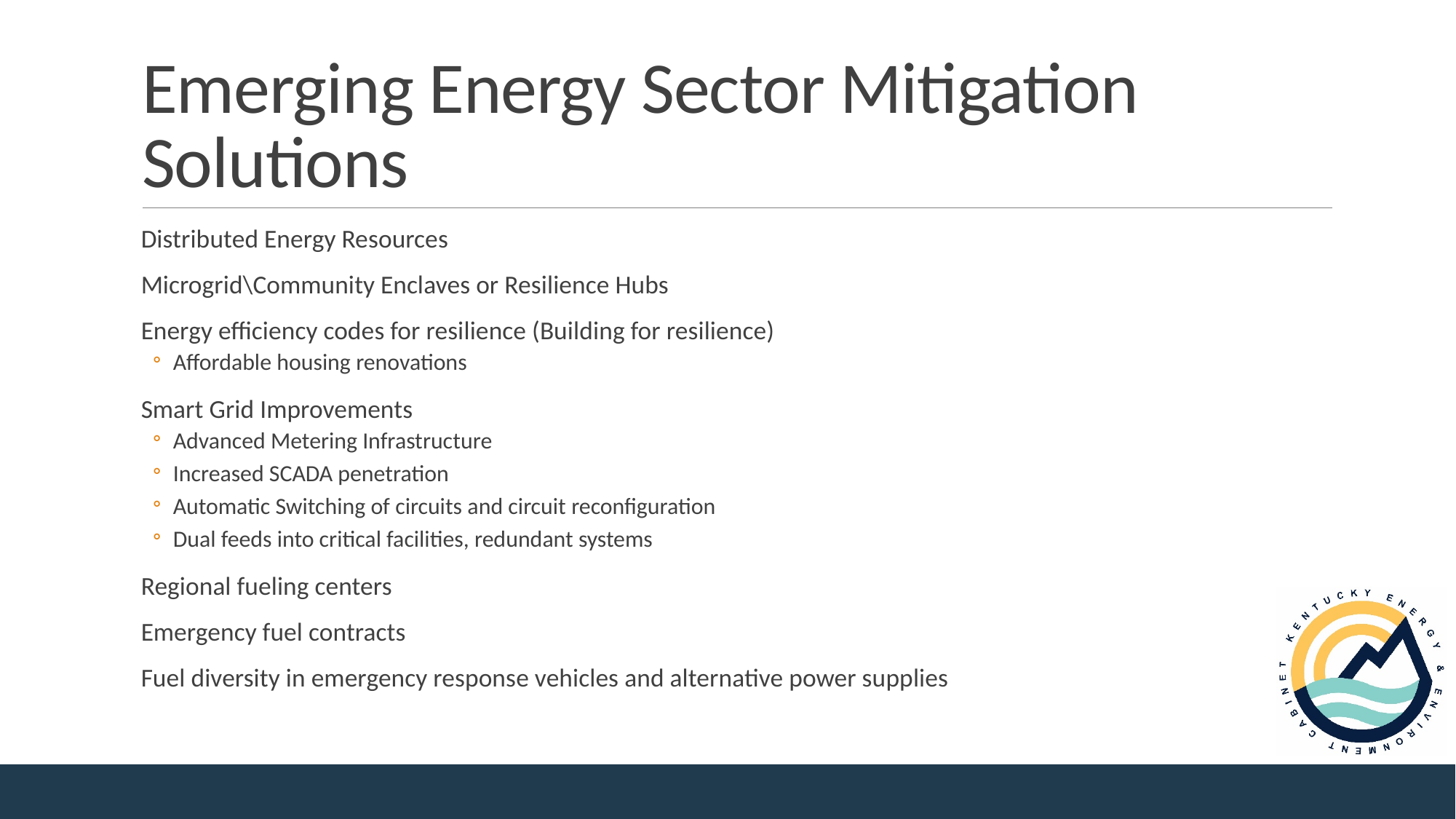

# Emerging Energy Sector Mitigation Solutions
Distributed Energy Resources
Microgrid\Community Enclaves or Resilience Hubs
Energy efficiency codes for resilience (Building for resilience)
Affordable housing renovations
Smart Grid Improvements
Advanced Metering Infrastructure
Increased SCADA penetration
Automatic Switching of circuits and circuit reconfiguration
Dual feeds into critical facilities, redundant systems
Regional fueling centers
Emergency fuel contracts
Fuel diversity in emergency response vehicles and alternative power supplies